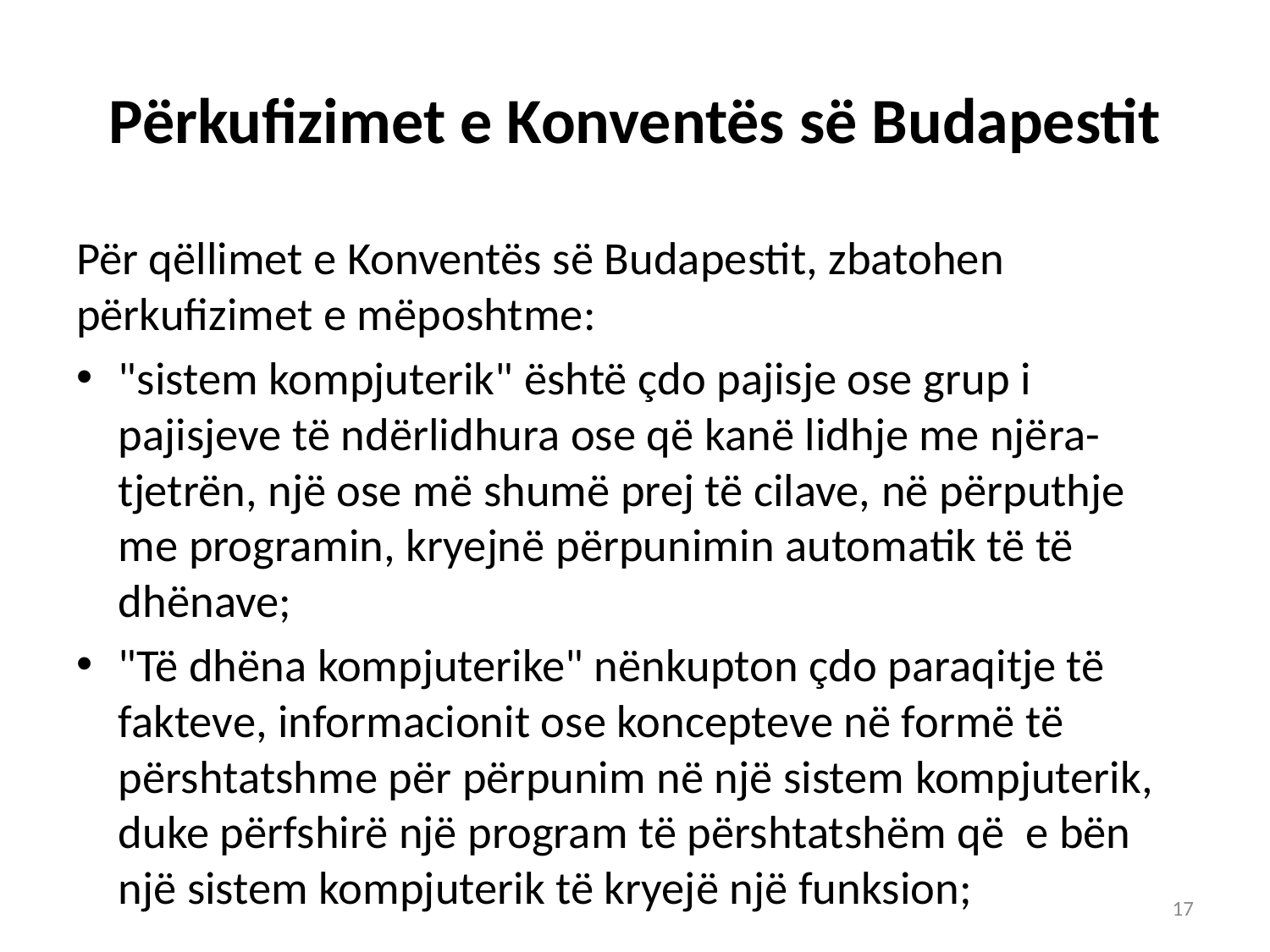

# Përkufizimet e Konventës së Budapestit
Për qëllimet e Konventës së Budapestit, zbatohen përkufizimet e mëposhtme:
"sistem kompjuterik" është çdo pajisje ose grup i pajisjeve të ndërlidhura ose që kanë lidhje me njëra-tjetrën, një ose më shumë prej të cilave, në përputhje me programin, kryejnë përpunimin automatik të të dhënave;
"Të dhëna kompjuterike" nënkupton çdo paraqitje të fakteve, informacionit ose koncepteve në formë të përshtatshme për përpunim në një sistem kompjuterik, duke përfshirë një program të përshtatshëm që  e bën një sistem kompjuterik të kryejë një funksion;

17